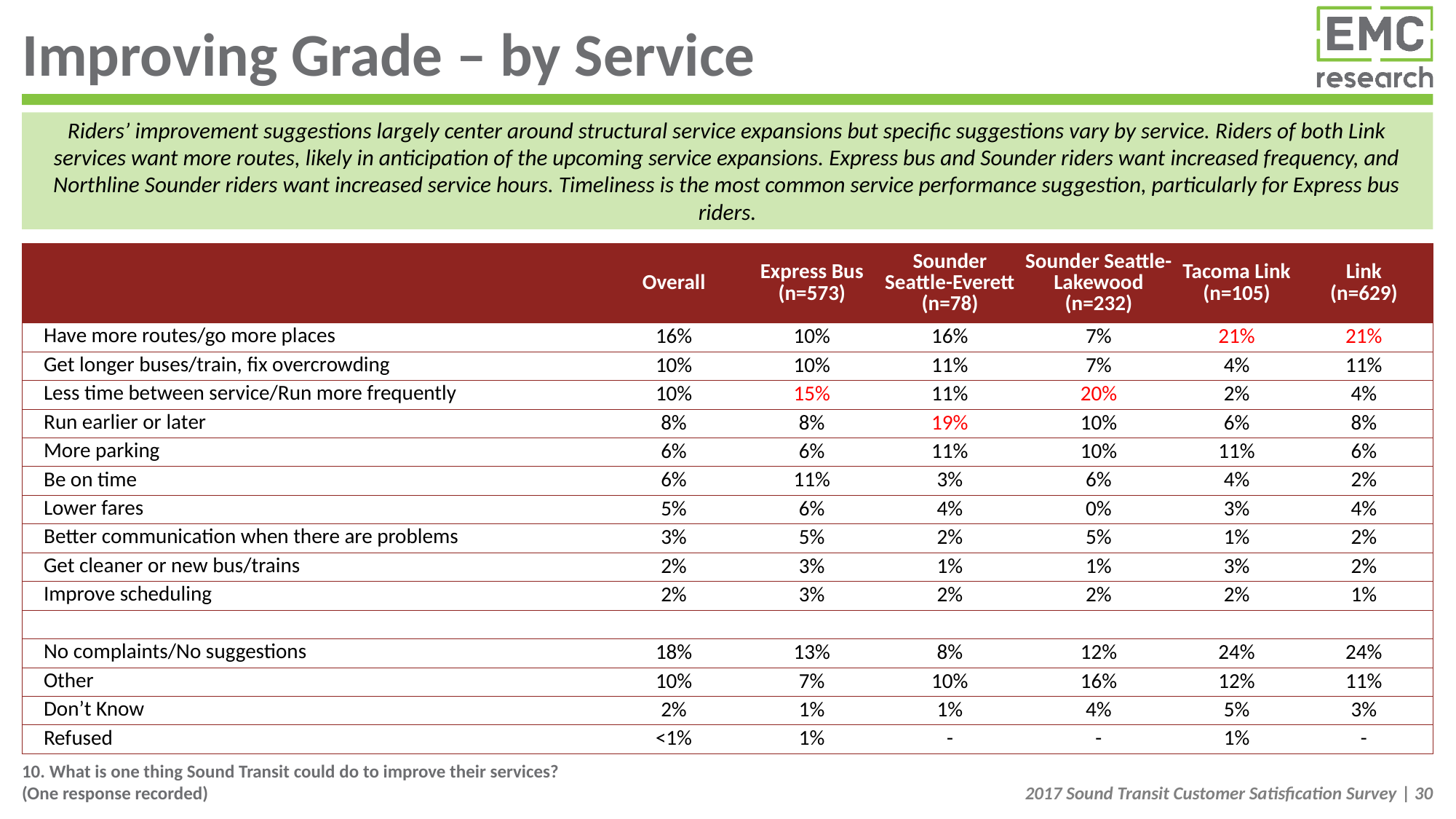

# Improving Grade – by Service
Riders’ improvement suggestions largely center around structural service expansions but specific suggestions vary by service. Riders of both Link services want more routes, likely in anticipation of the upcoming service expansions. Express bus and Sounder riders want increased frequency, and Northline Sounder riders want increased service hours. Timeliness is the most common service performance suggestion, particularly for Express bus riders.
|  | Overall | Express Bus (n=573) | Sounder Seattle-Everett (n=78) | Sounder Seattle-Lakewood (n=232) | Tacoma Link (n=105) | Link (n=629) |
| --- | --- | --- | --- | --- | --- | --- |
| Have more routes/go more places | 16% | 10% | 16% | 7% | 21% | 21% |
| Get longer buses/train, fix overcrowding | 10% | 10% | 11% | 7% | 4% | 11% |
| Less time between service/Run more frequently | 10% | 15% | 11% | 20% | 2% | 4% |
| Run earlier or later | 8% | 8% | 19% | 10% | 6% | 8% |
| More parking | 6% | 6% | 11% | 10% | 11% | 6% |
| Be on time | 6% | 11% | 3% | 6% | 4% | 2% |
| Lower fares | 5% | 6% | 4% | 0% | 3% | 4% |
| Better communication when there are problems | 3% | 5% | 2% | 5% | 1% | 2% |
| Get cleaner or new bus/trains | 2% | 3% | 1% | 1% | 3% | 2% |
| Improve scheduling | 2% | 3% | 2% | 2% | 2% | 1% |
|  |  |  |  |  |  |  |
| No complaints/No suggestions | 18% | 13% | 8% | 12% | 24% | 24% |
| Other | 10% | 7% | 10% | 16% | 12% | 11% |
| Don’t Know | 2% | 1% | 1% | 4% | 5% | 3% |
| Refused | <1% | 1% | - | - | 1% | - |
10. What is one thing Sound Transit could do to improve their services?
(One response recorded)